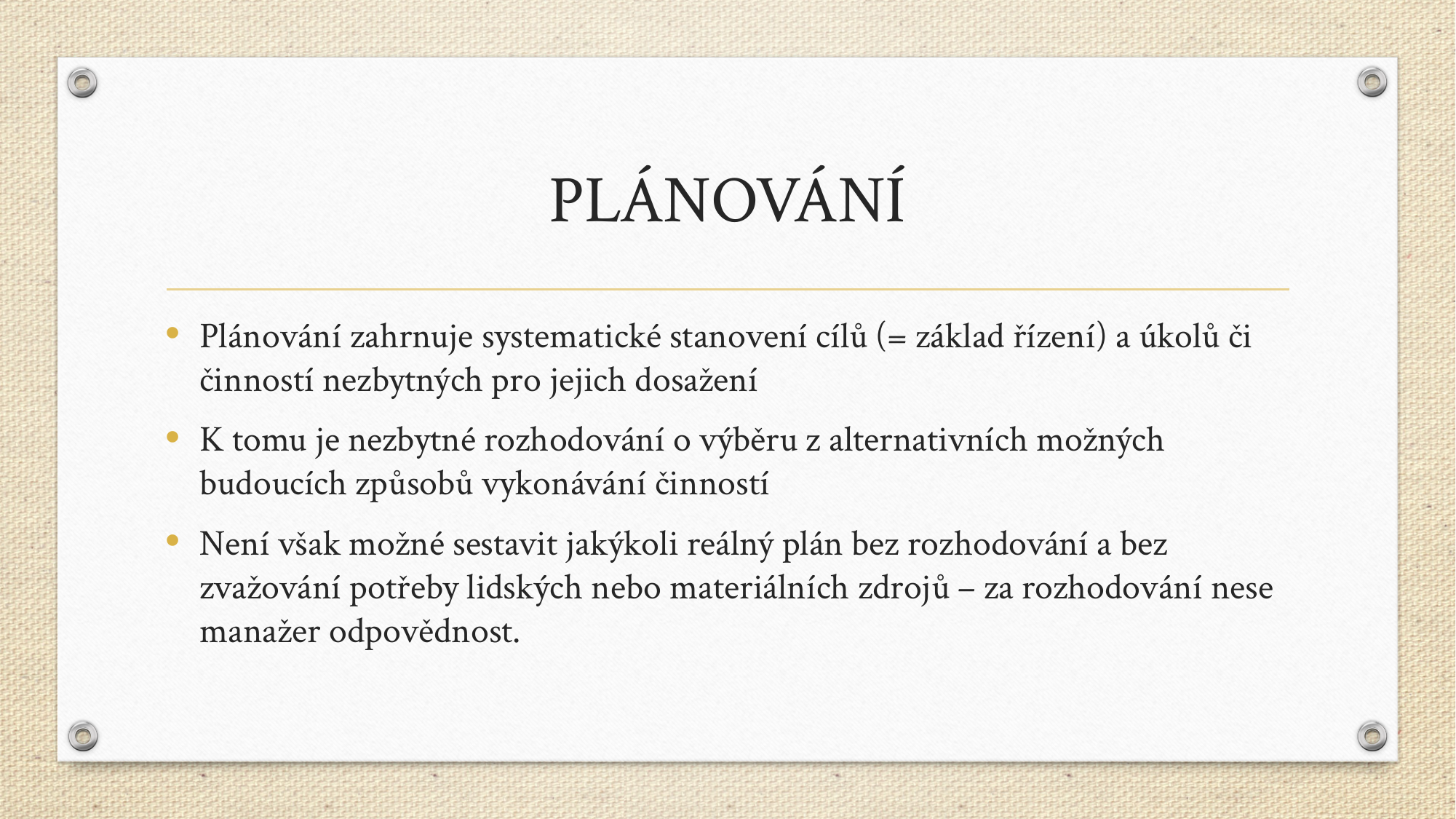

# PLÁNOVÁNÍ
Plánování zahrnuje systematické stanovení cílů (= základ řízení) a úkolů či činností nezbytných pro jejich dosažení
K tomu je nezbytné rozhodování o výběru z alternativních možných budoucích způsobů vykonávání činností
Není však možné sestavit jakýkoli reálný plán bez rozhodování a bez zvažování potřeby lidských nebo materiálních zdrojů – za rozhodování nese manažer odpovědnost.